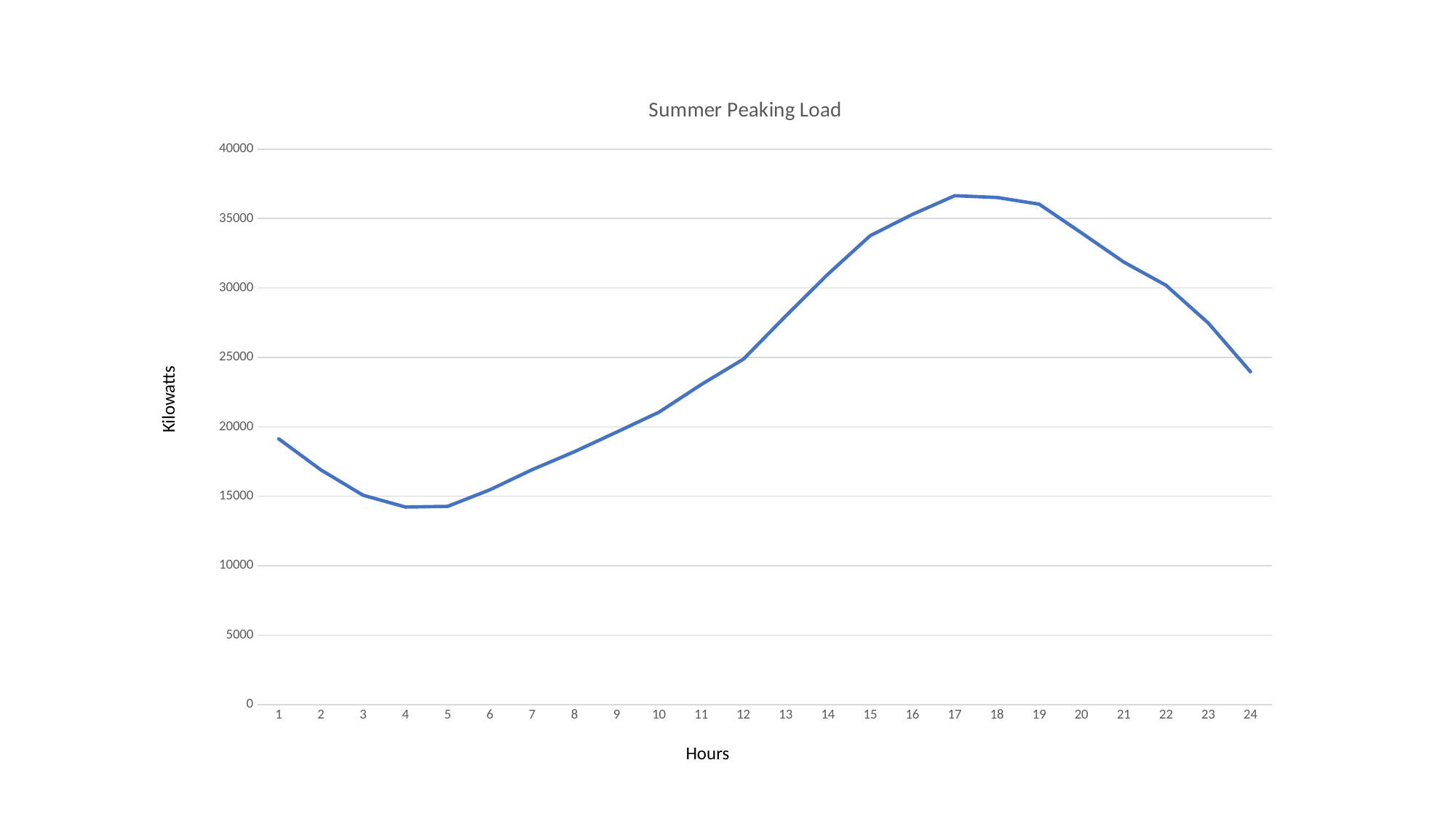

### Chart: Summer Peaking Load

| Category | Aug-2025' |
|---|---|
Kilowatts
Hours